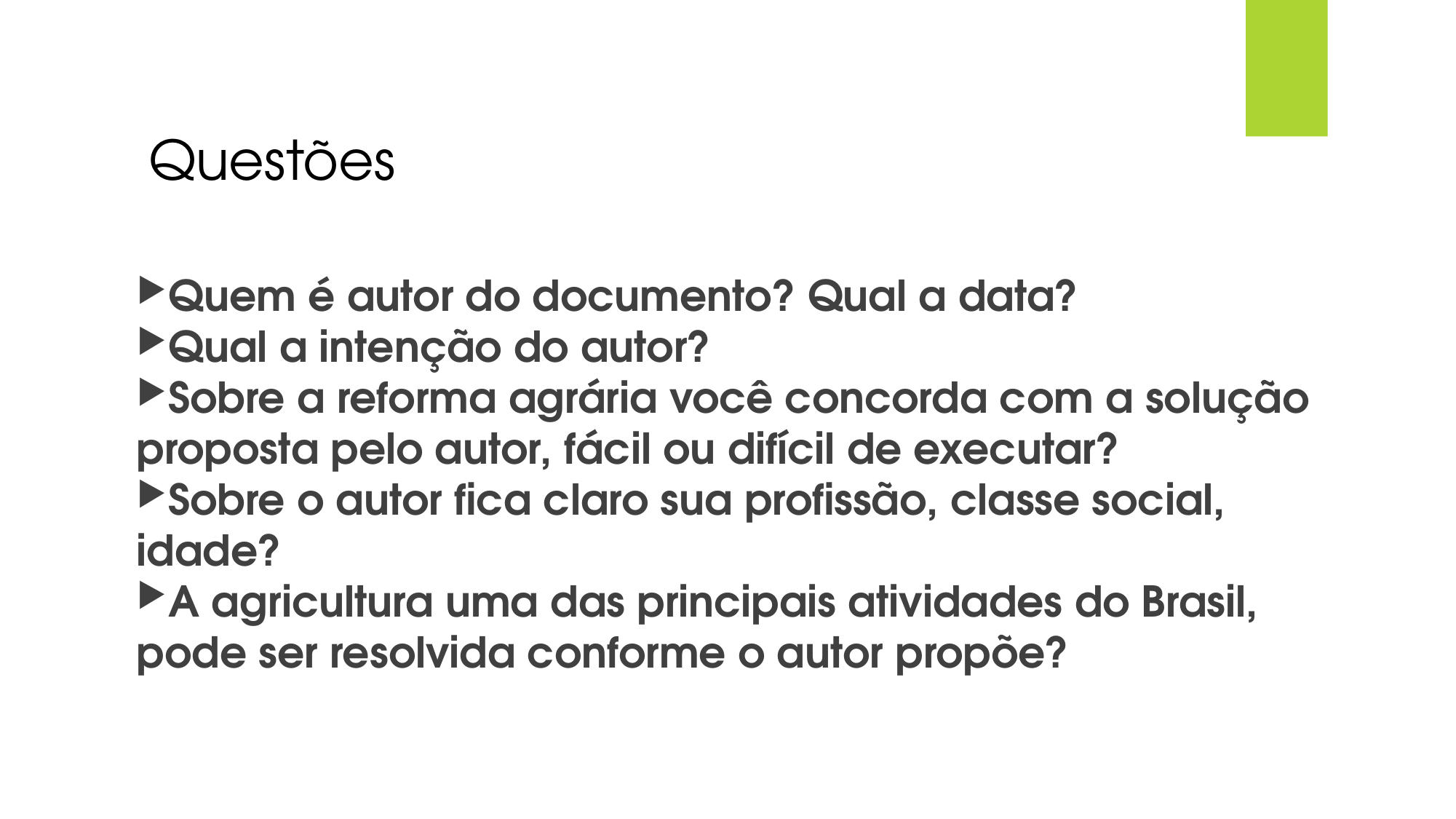

Questões
Quem é autor do documento? Qual a data?
Qual a intenção do autor?
Sobre a reforma agrária você concorda com a solução proposta pelo autor, fácil ou difícil de executar?
Sobre o autor fica claro sua profissão, classe social, idade?
A agricultura uma das principais atividades do Brasil, pode ser resolvida conforme o autor propõe?